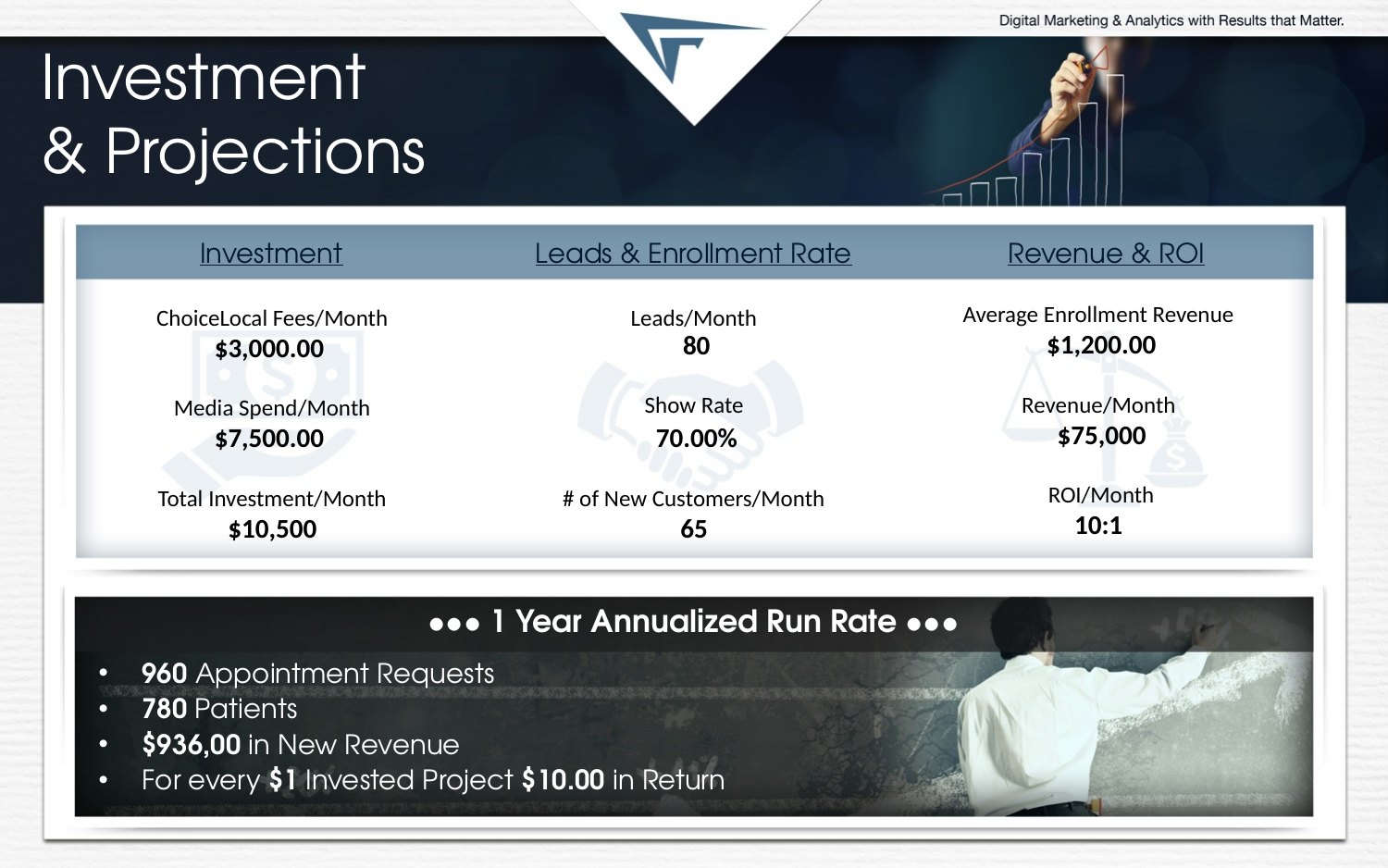

# Investment & Projections
Investment
Leads & Enrollment Rate
Revenue & ROI
| Leads/Month |
| --- |
| 80 |
|  |
| Show Rate |
| 70.00% |
|  |
| # of New Customers/Month |
| 65 |
| Average Enrollment Revenue |
| --- |
| $1,200.00 |
|  |
| Revenue/Month |
| $75,000 |
|  |
| ROI/Month |
| 10:1 |
| ChoiceLocal Fees/Month |
| --- |
| $3,000.00 |
|  |
| Media Spend/Month |
| $7,500.00 |
|  |
| Total Investment/Month |
| $10,500 |
••• 1 Year Annualized Run Rate •••
960 Appointment Requests
780 Patients
$936,00 in New Revenue
For every $1 Invested Project $10.00 in Return